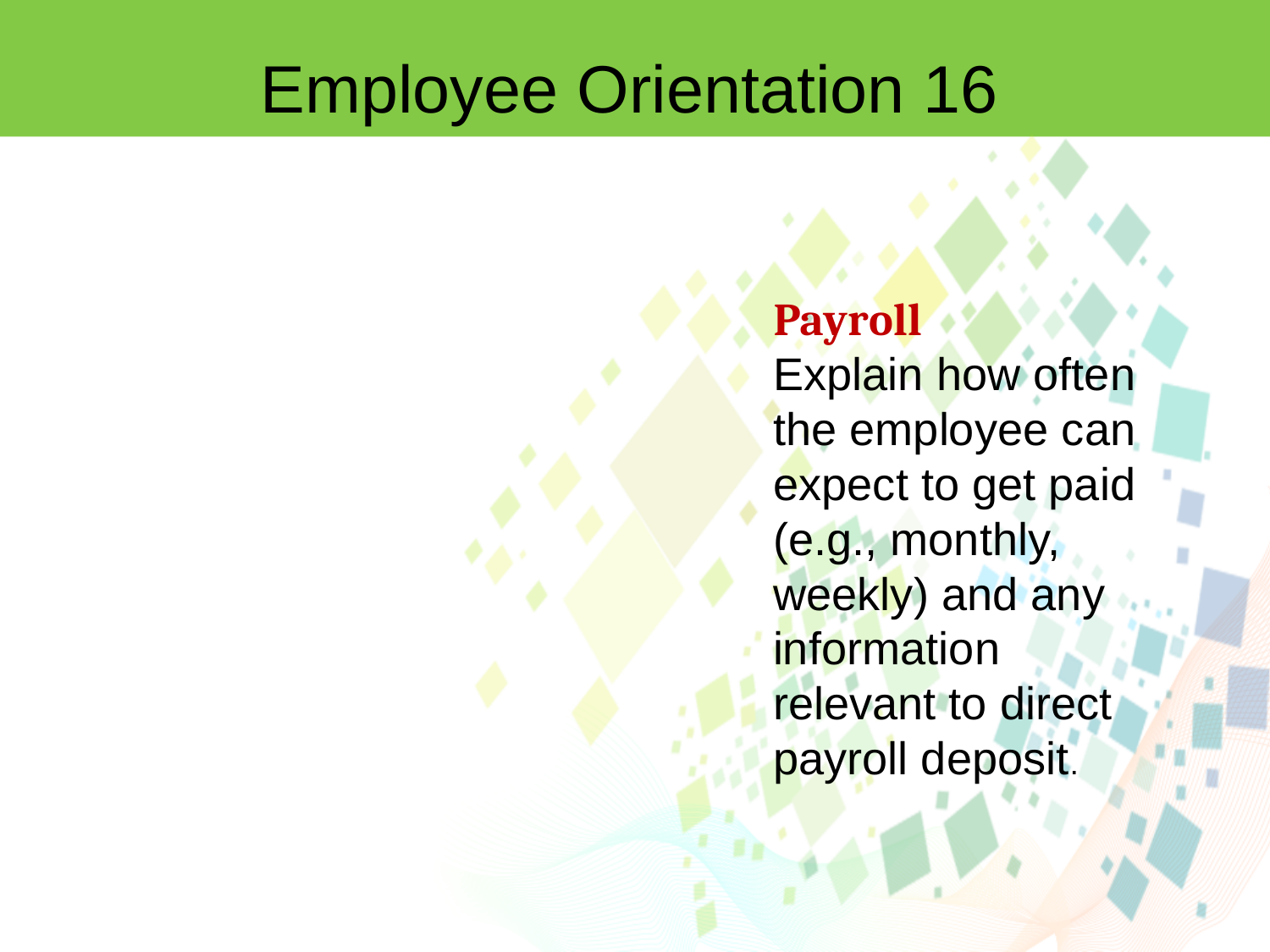

Employee Orientation 16
Payroll
Explain how often the employee can expect to get paid (e.g., monthly,
weekly) and any information relevant to direct payroll deposit.